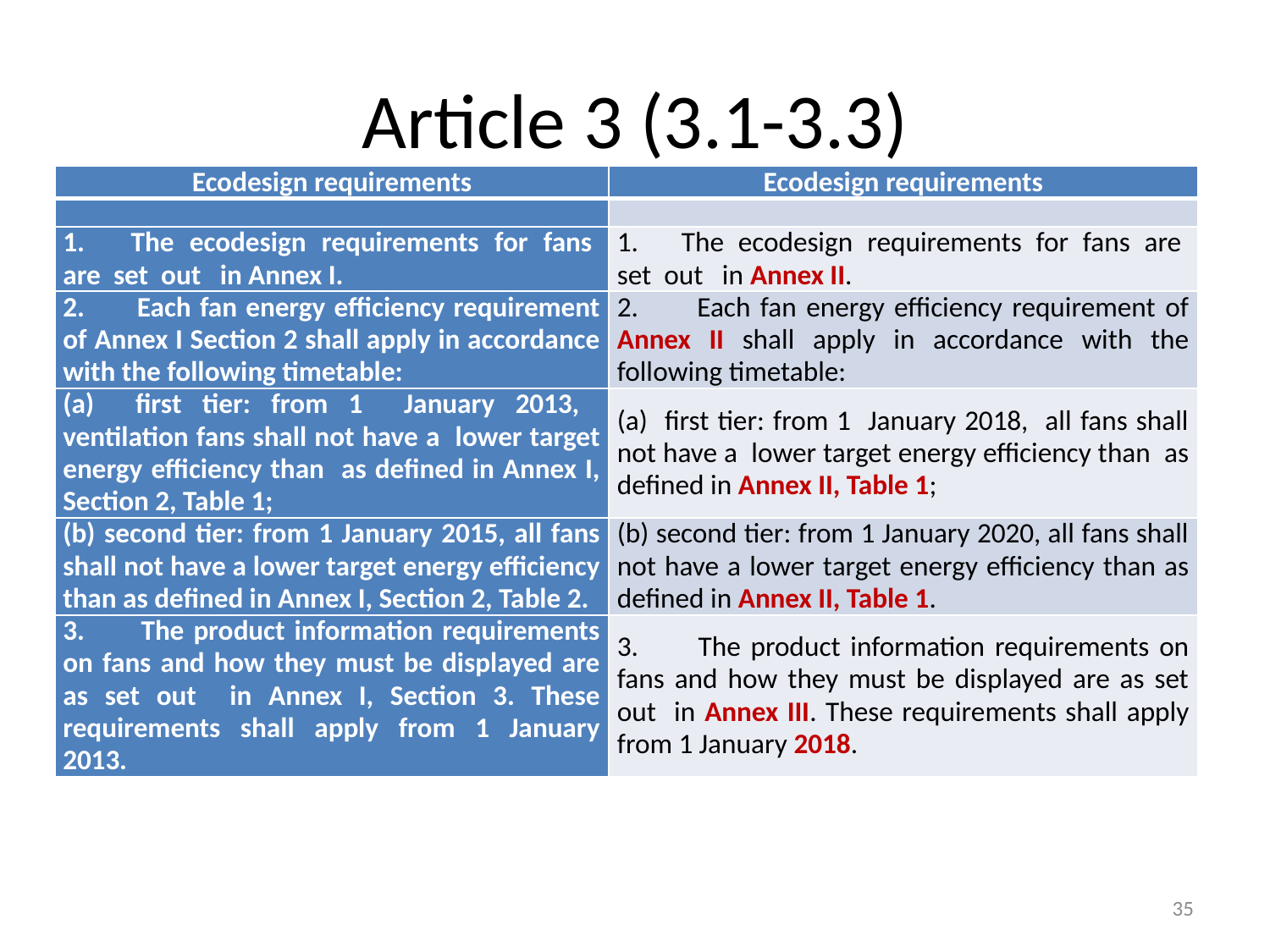

# Article 3 (3.1-3.3)
| Ecodesign requirements | Ecodesign requirements |
| --- | --- |
|  |  |
| 1. The ecodesign requirements for fans are set out in Annex I. | 1. The ecodesign requirements for fans are set out in Annex II. |
| 2. Each fan energy efficiency requirement of Annex I Section 2 shall apply in accordance with the following timetable: | 2. Each fan energy efficiency requirement of Annex II shall apply in accordance with the following timetable: |
| (a) first tier: from 1 January 2013, ventilation fans shall not have a lower target energy efficiency than as defined in Annex I, Section 2, Table 1; | (a) first tier: from 1 January 2018, all fans shall not have a lower target energy efficiency than as defined in Annex II, Table 1; |
| (b) second tier: from 1 January 2015, all fans shall not have a lower target energy efficiency than as defined in Annex I, Section 2, Table 2. | (b) second tier: from 1 January 2020, all fans shall not have a lower target energy efficiency than as defined in Annex II, Table 1. |
| 3. The product information requirements on fans and how they must be displayed are as set out in Annex I, Section 3. These requirements shall apply from 1 January 2013. | 3. The product information requirements on fans and how they must be displayed are as set out in Annex III. These requirements shall apply from 1 January 2018. |
35